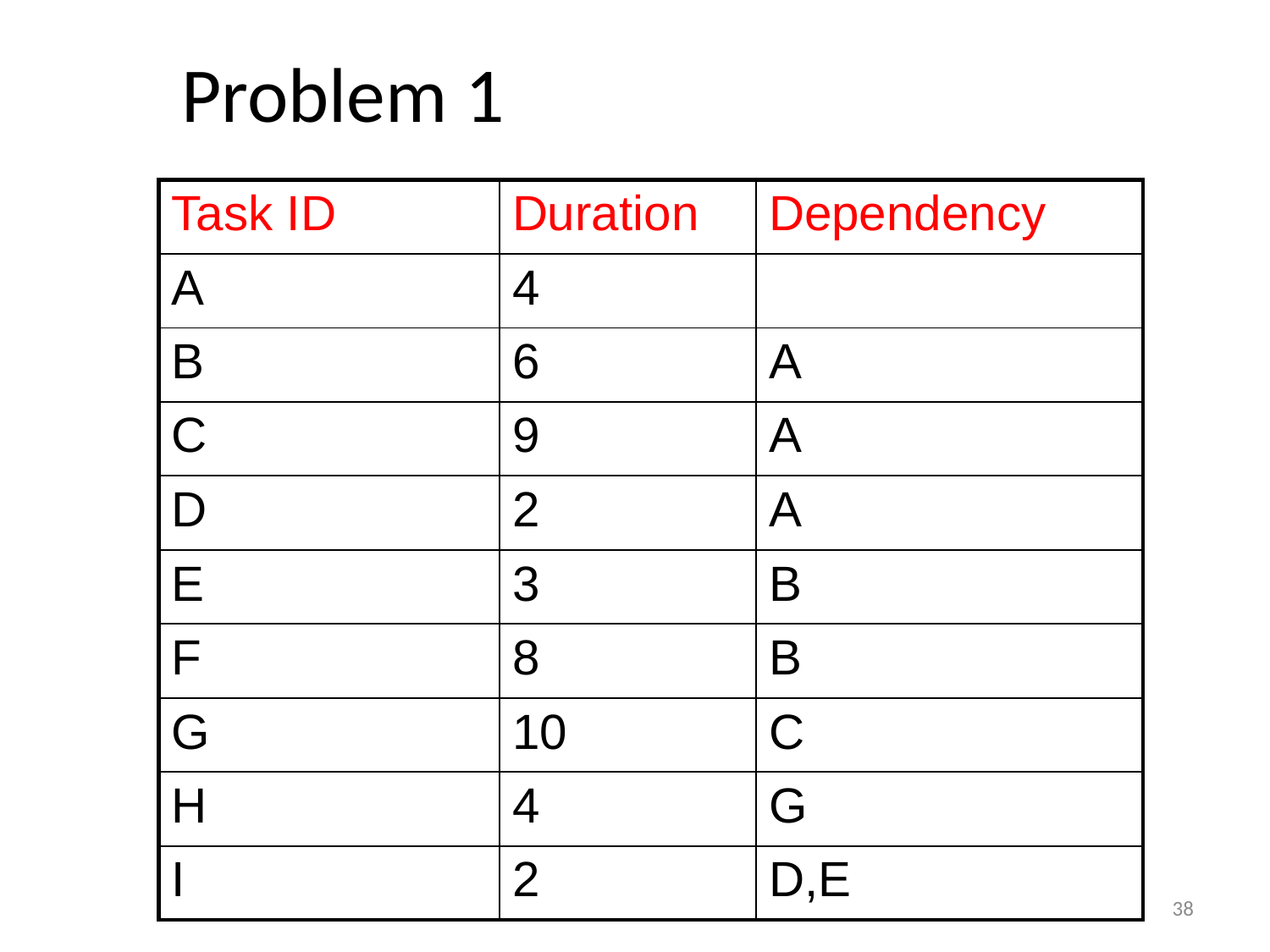

Problem 1
| Task ID | Duration | Dependency |
| --- | --- | --- |
| A | 4 |  |
| B | 6 | A |
| C | 9 | A |
| D | 2 | A |
| E | 3 | B |
| F | 8 | B |
| G | 10 | C |
| H | 4 | G |
| I | 2 | D,E |
38